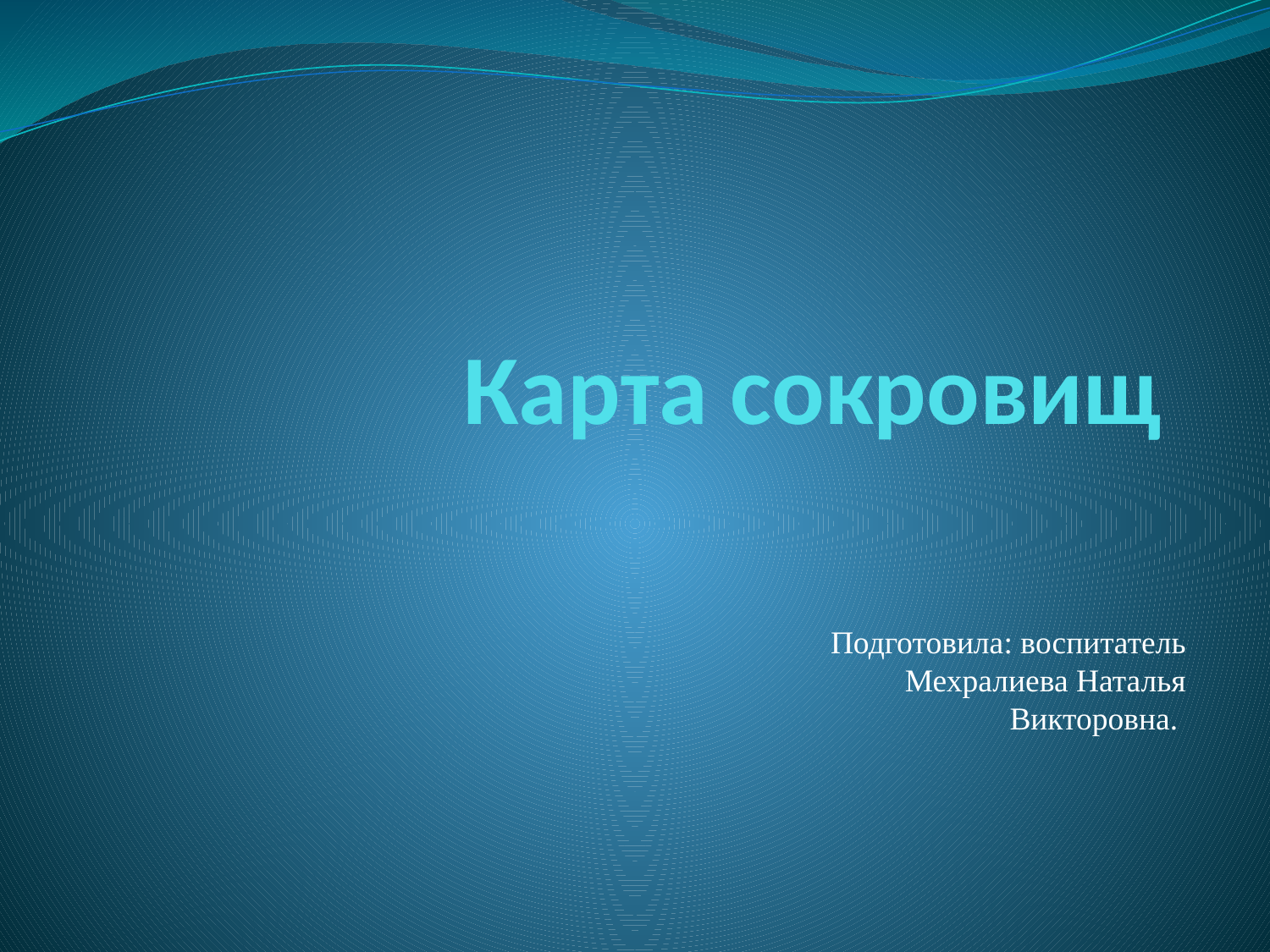

# Карта сокровищ
Подготовила: воспитатель Мехралиева Наталья Викторовна.